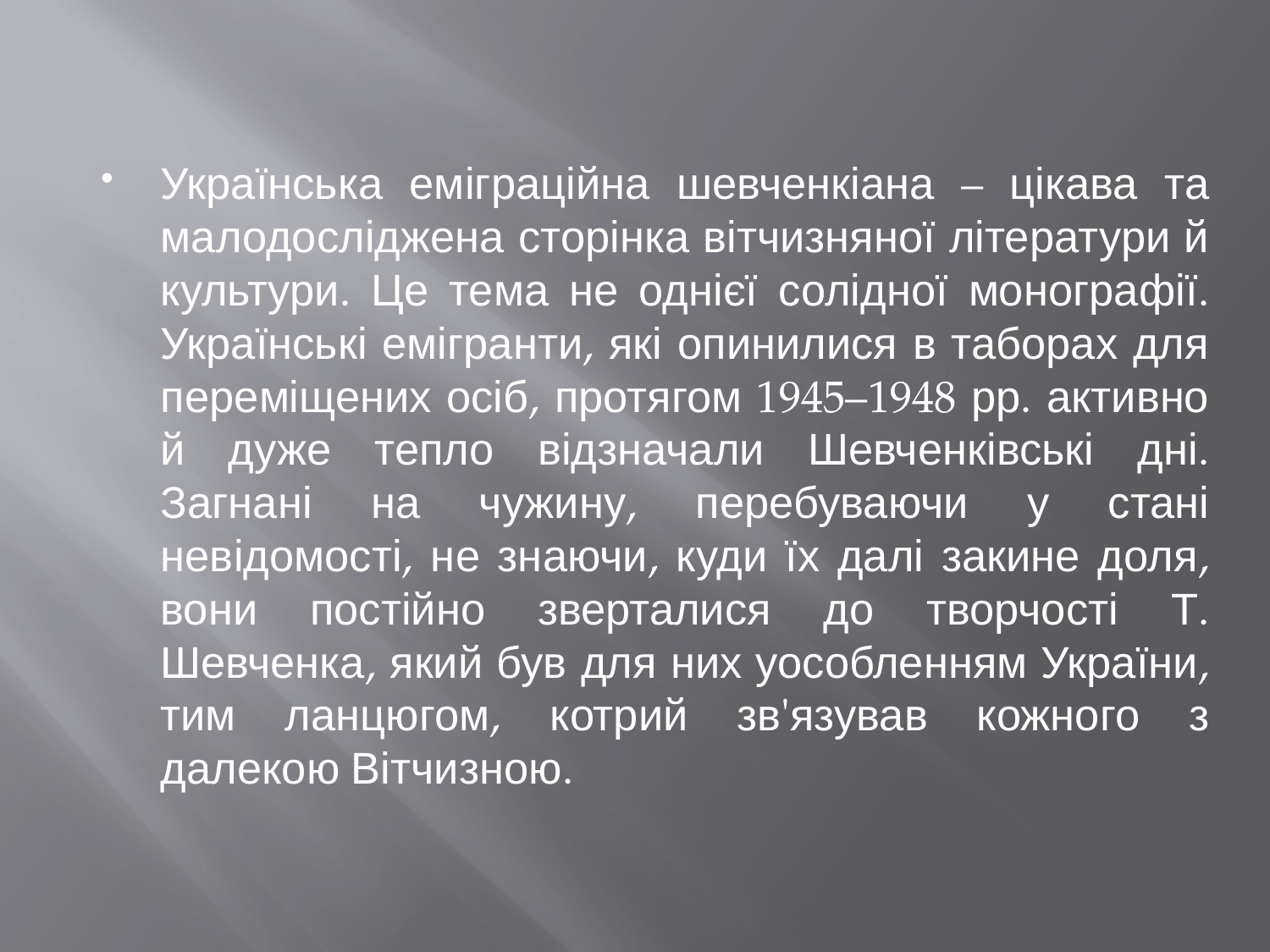

Українська еміграційна шевченкіана – цікава та малодосліджена сторінка вітчизняної літератури й культури. Це тема не однієї солідної монографії. Українські емігранти, які опинилися в таборах для переміщених осіб, протягом 1945–1948 рр. активно й дуже тепло відзначали Шевченківські дні. Загнані на чужину, перебуваючи у стані невідомості, не знаючи, куди їх далі закине доля, вони постійно зверталися до творчості Т. Шевченка, який був для них уособленням України, тим ланцюгом, котрий зв'язував кожного з далекою Вітчизною.